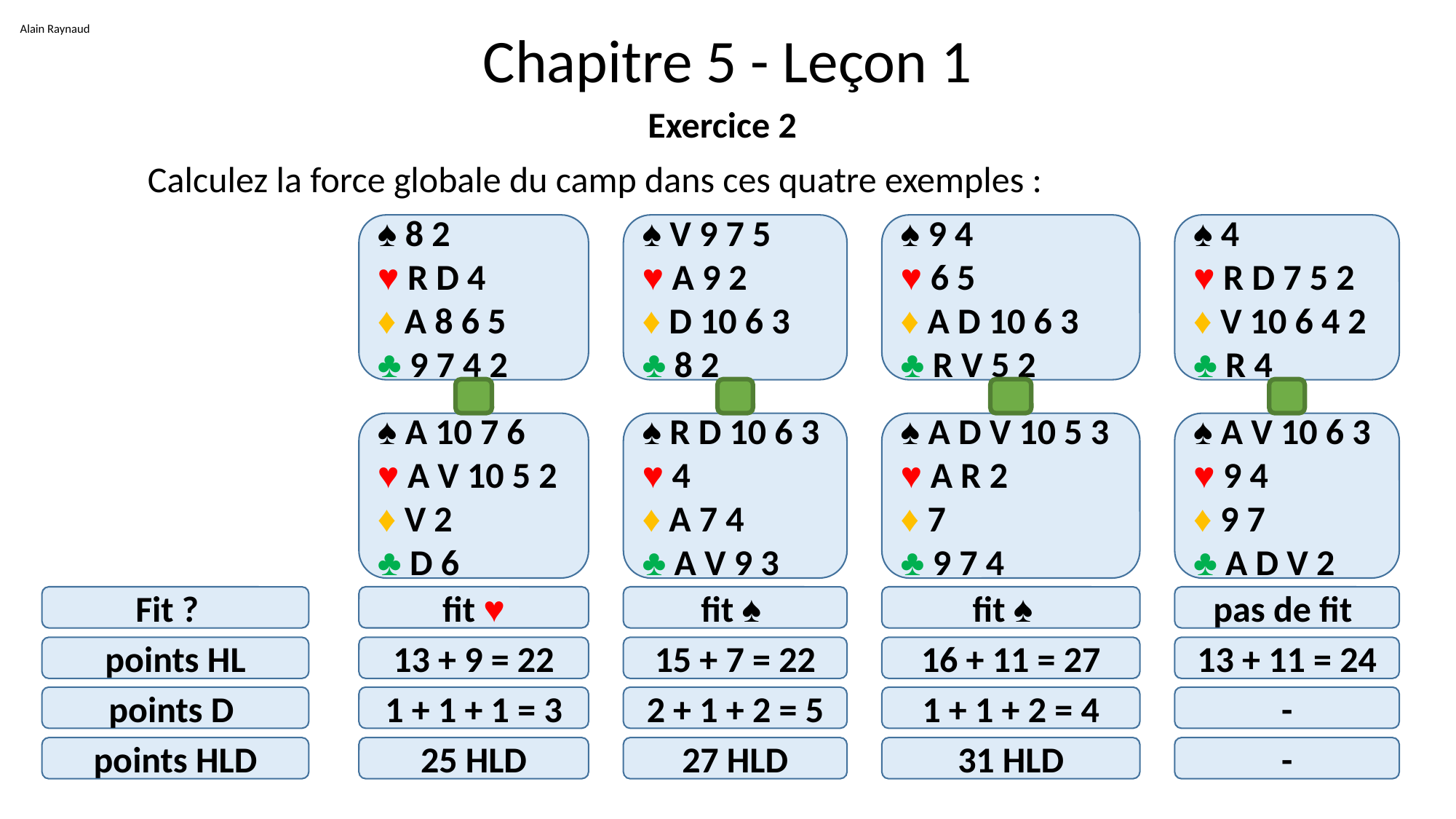

Alain Raynaud
# Chapitre 5 - Leçon 1
Exercice 2
	Calculez la force globale du camp dans ces quatre exemples :
♠ 8 2
♥ R D 4
♦ A 8 6 5
♣ 9 7 4 2

♠ A 10 7 6
♥ A V 10 5 2
♦ V 2
♣ D 6
♠ V 9 7 5
♥ A 9 2
♦ D 10 6 3
♣ 8 2

♠ R D 10 6 3
♥ 4
♦ A 7 4
♣ A V 9 3
♠ 9 4
♥ 6 5
♦ A D 10 6 3
♣ R V 5 2

♠ A D V 10 5 3
♥ A R 2
♦ 7
♣ 9 7 4
♠ 4
♥ R D 7 5 2
♦ V 10 6 4 2
♣ R 4

♠ A V 10 6 3
♥ 9 4
♦ 9 7
♣ A D V 2
fit ♥
Fit ?
fit ♠
fit ♠
pas de fit
points HL
13 + 9 = 22
15 + 7 = 22
16 + 11 = 27
13 + 11 = 24
points D
1 + 1 + 1 = 3
2 + 1 + 2 = 5
1 + 1 + 2 = 4
-
points HLD
25 HLD
27 HLD
31 HLD
-